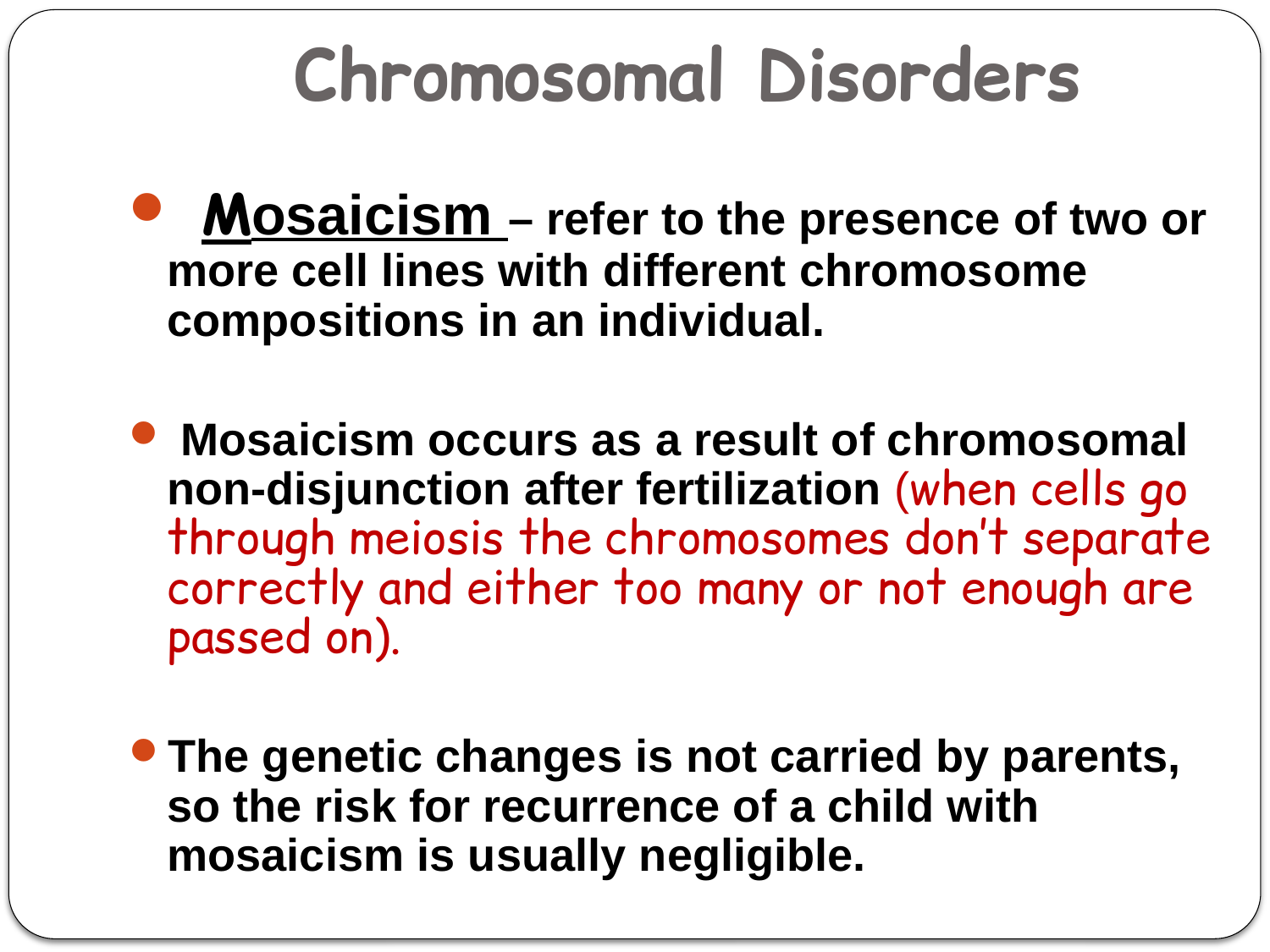

# Chromosomal Disorders
 Mosaicism – refer to the presence of two or more cell lines with different chromosome compositions in an individual.

 Mosaicism occurs as a result of chromosomal non-disjunction after fertilization (when cells go through meiosis the chromosomes don’t separate correctly and either too many or not enough are passed on).

The genetic changes is not carried by parents, so the risk for recurrence of a child with mosaicism is usually negligible.